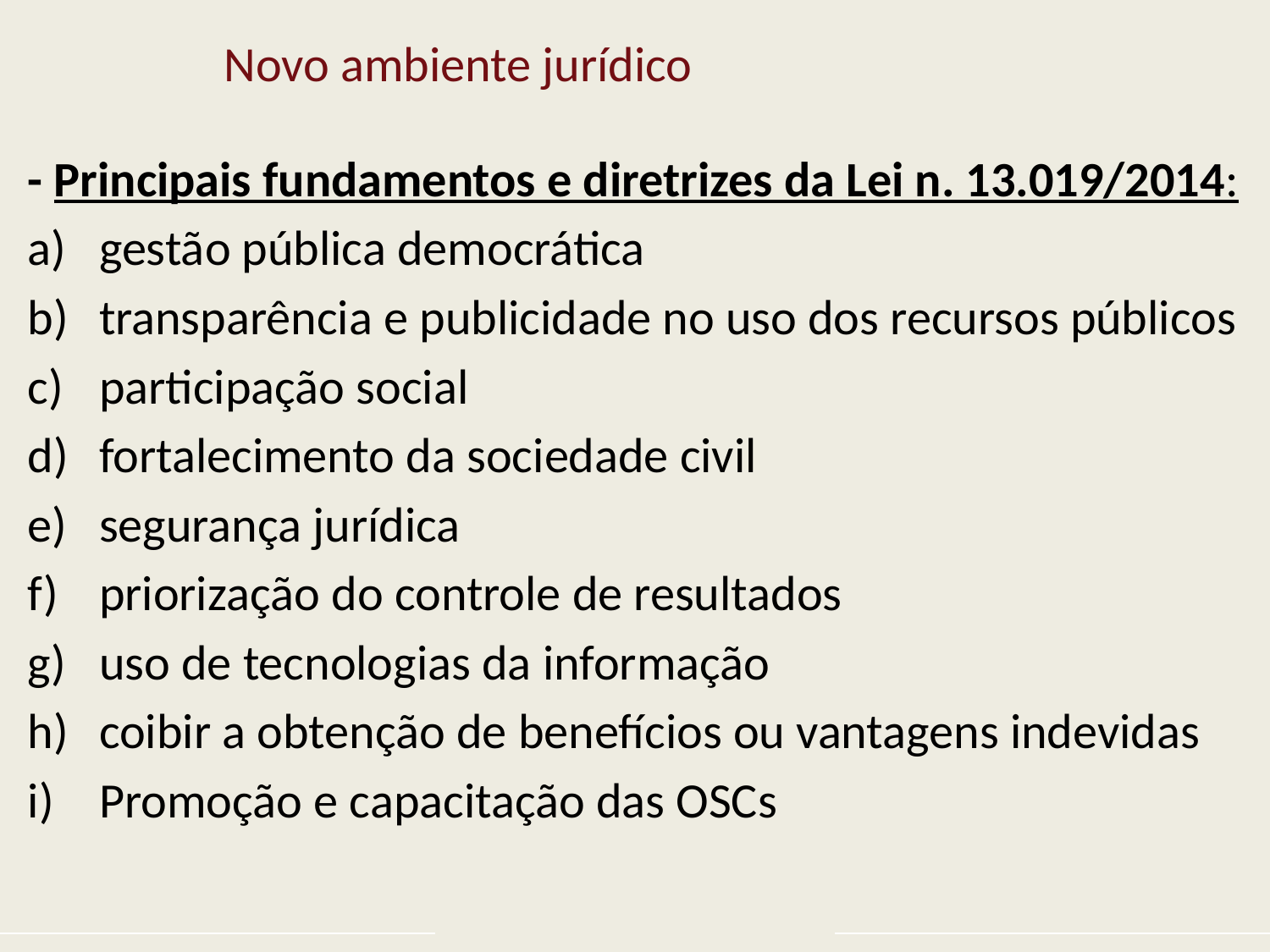

# Novo ambiente jurídico
- Principais fundamentos e diretrizes da Lei n. 13.019/2014:
gestão pública democrática
transparência e publicidade no uso dos recursos públicos
participação social
fortalecimento da sociedade civil
segurança jurídica
priorização do controle de resultados
uso de tecnologias da informação
coibir a obtenção de benefícios ou vantagens indevidas
Promoção e capacitação das OSCs